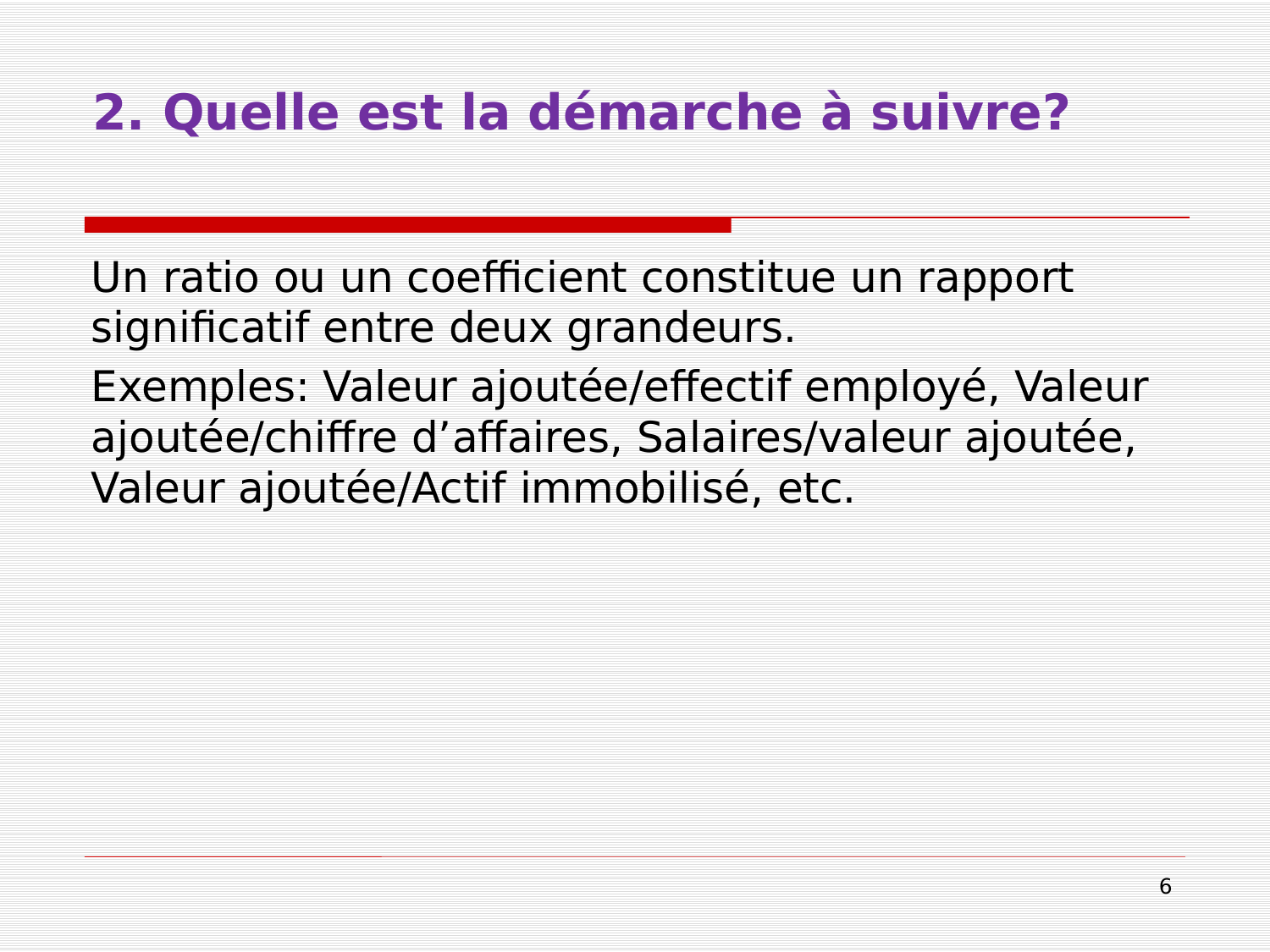

# 2. Quelle est la démarche à suivre?
Un ratio ou un coefficient constitue un rapport significatif entre deux grandeurs.
Exemples: Valeur ajoutée/effectif employé, Valeur ajoutée/chiffre d’affaires, Salaires/valeur ajoutée, Valeur ajoutée/Actif immobilisé, etc.

6